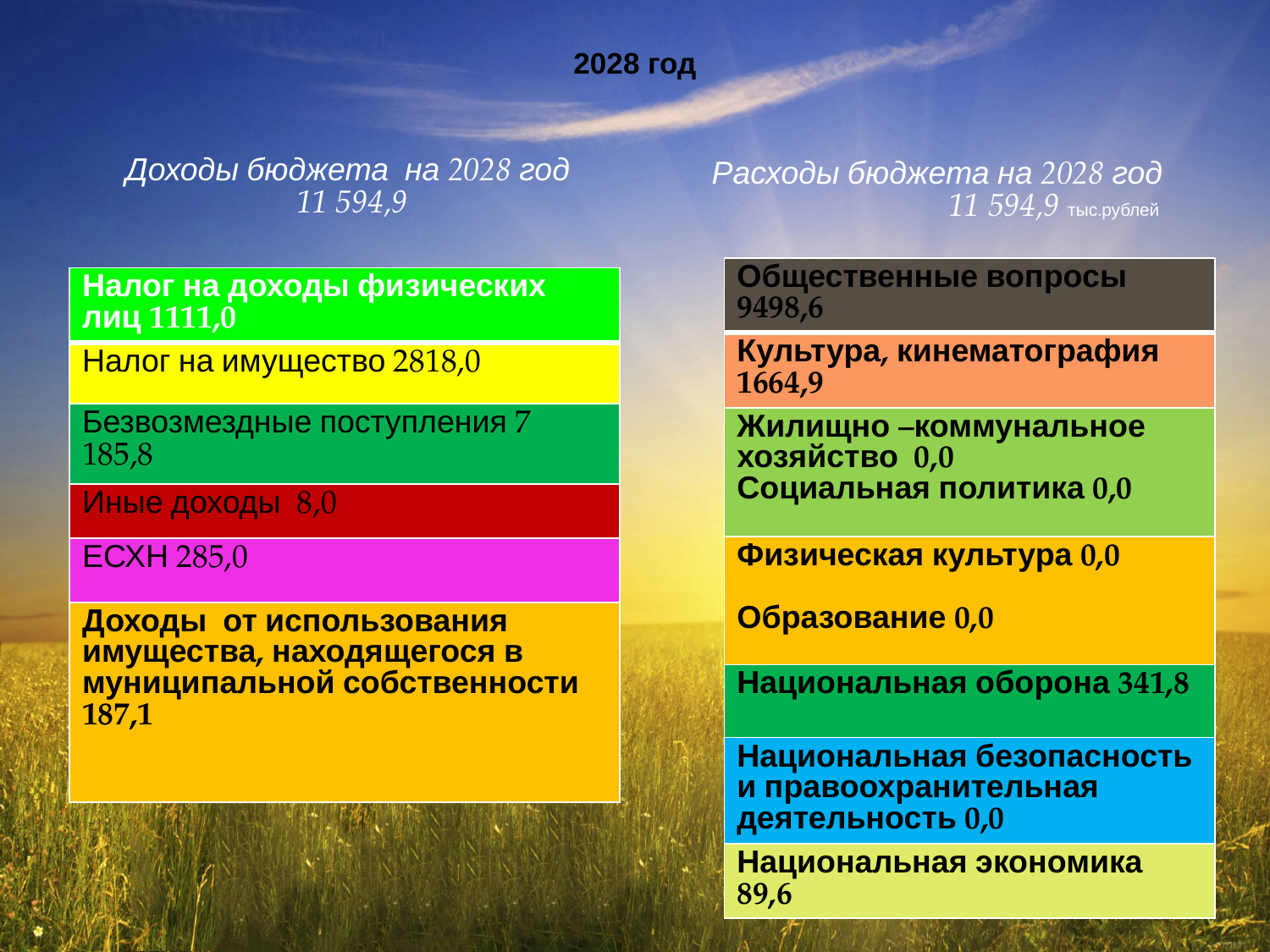

# 2028 год
| Доходы бюджета на 2028 год 11 594,9 |
| --- |
| Расходы бюджета на 2028 год 11 594,9 тыс.рублей |
| --- |
| Общественные вопросы 4 655,5 |
| --- |
| Культура 671,0 |
| Национальная экономика 97,9 |
| Национальная оборона 100,6 |
| Общественные вопросы 9498,6 |
| --- |
| Культура, кинематография 1664,9 |
| Жилищно –коммунальное хозяйство 0,0 Социальная политика 0,0 |
| Физическая культура 0,0 Образование 0,0 |
| Национальная оборона 341,8 |
| Национальная безопасность и правоохранительная деятельность 0,0 |
| Национальная экономика 89,6 |
| Налог на доходы физических лиц 1111,0 |
| --- |
| Налог на имущество 2818,0 |
| Безвозмездные поступления 7 185,8 |
| Иные доходы 8,0 |
| ЕСХН 285,0 |
| Доходы от использования имущества, находящегося в муниципальной собственности 187,1 |